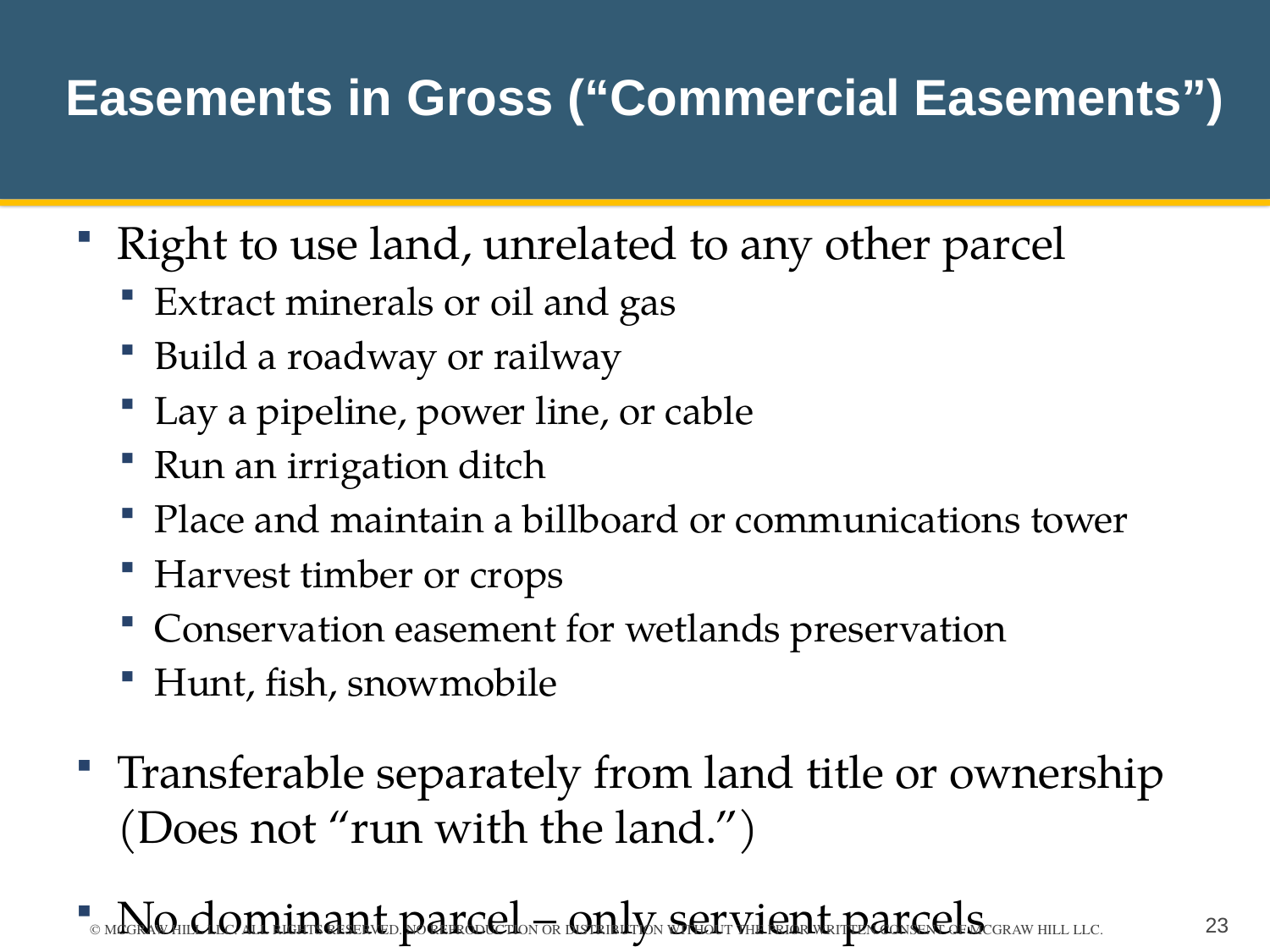

# Easements in Gross (“Commercial Easements”)
Right to use land, unrelated to any other parcel
Extract minerals or oil and gas
Build a roadway or railway
Lay a pipeline, power line, or cable
Run an irrigation ditch
Place and maintain a billboard or communications tower
Harvest timber or crops
Conservation easement for wetlands preservation
Hunt, fish, snowmobile

Transferable separately from land title or ownership (Does not “run with the land.”)

No dominant parcel – only servient parcels
© MCGRAW HILL LLC. ALL RIGHTS RESERVED. NO REPRODUCTION OR DISTRIBUTION WITHOUT THE PRIOR WRITTEN CONSENT OF MCGRAW HILL LLC.
23